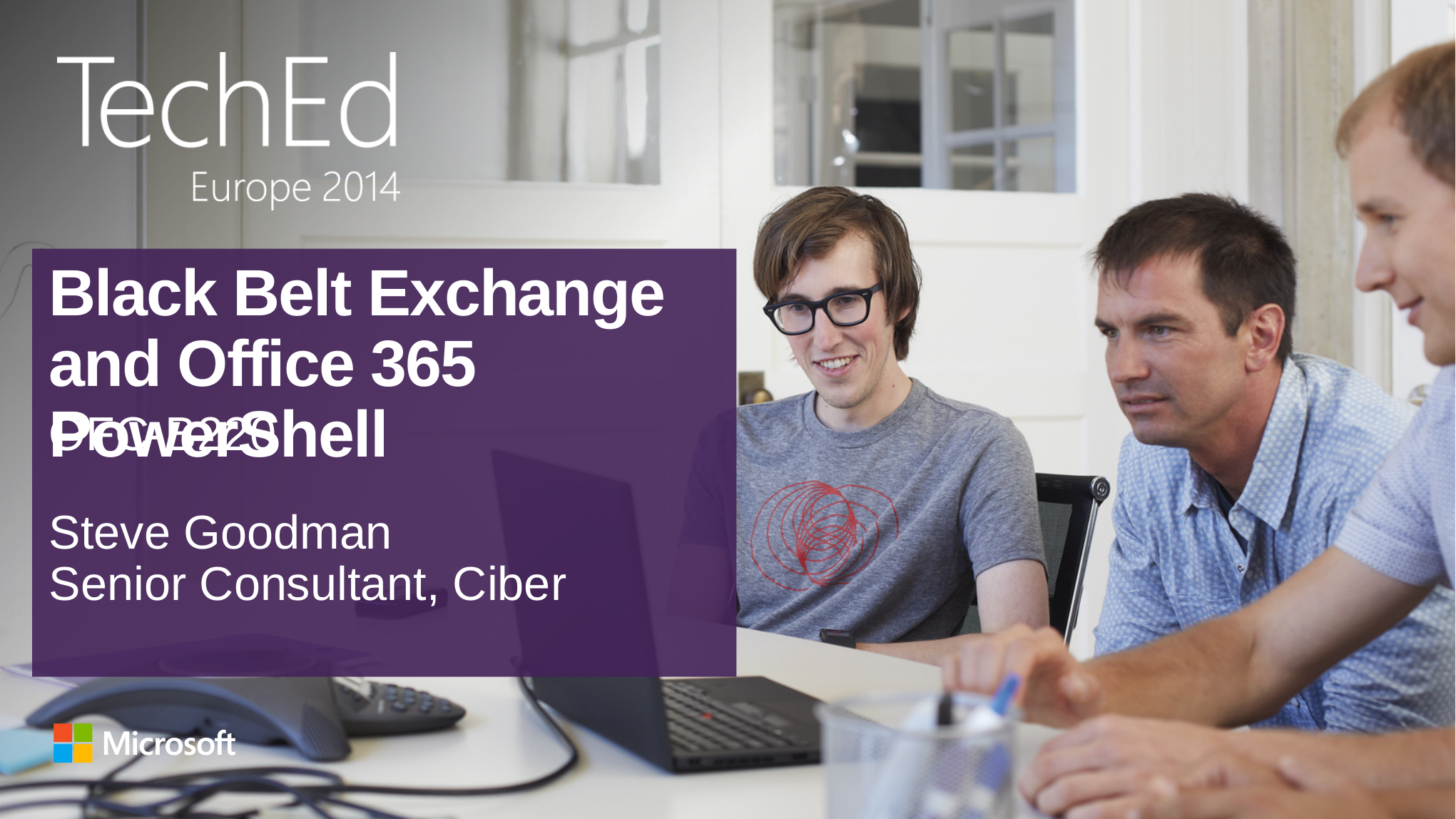

# Black Belt Exchange and Office 365 PowerShell
OFC-B220
Steve Goodman
Senior Consultant, Ciber